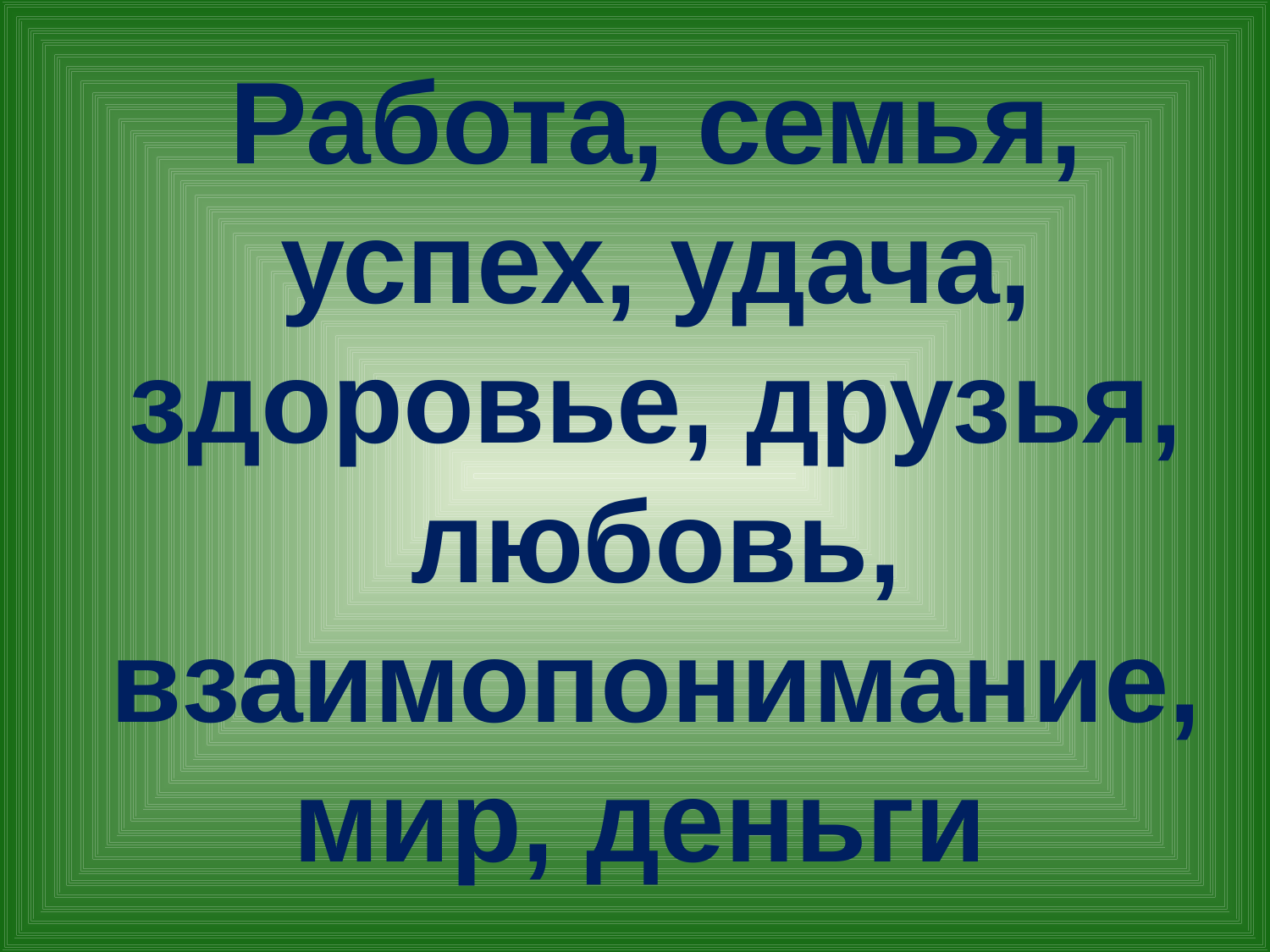

# Работа, семья, успех, удача, здоровье, друзья, любовь, взаимопонимание, мир, деньги